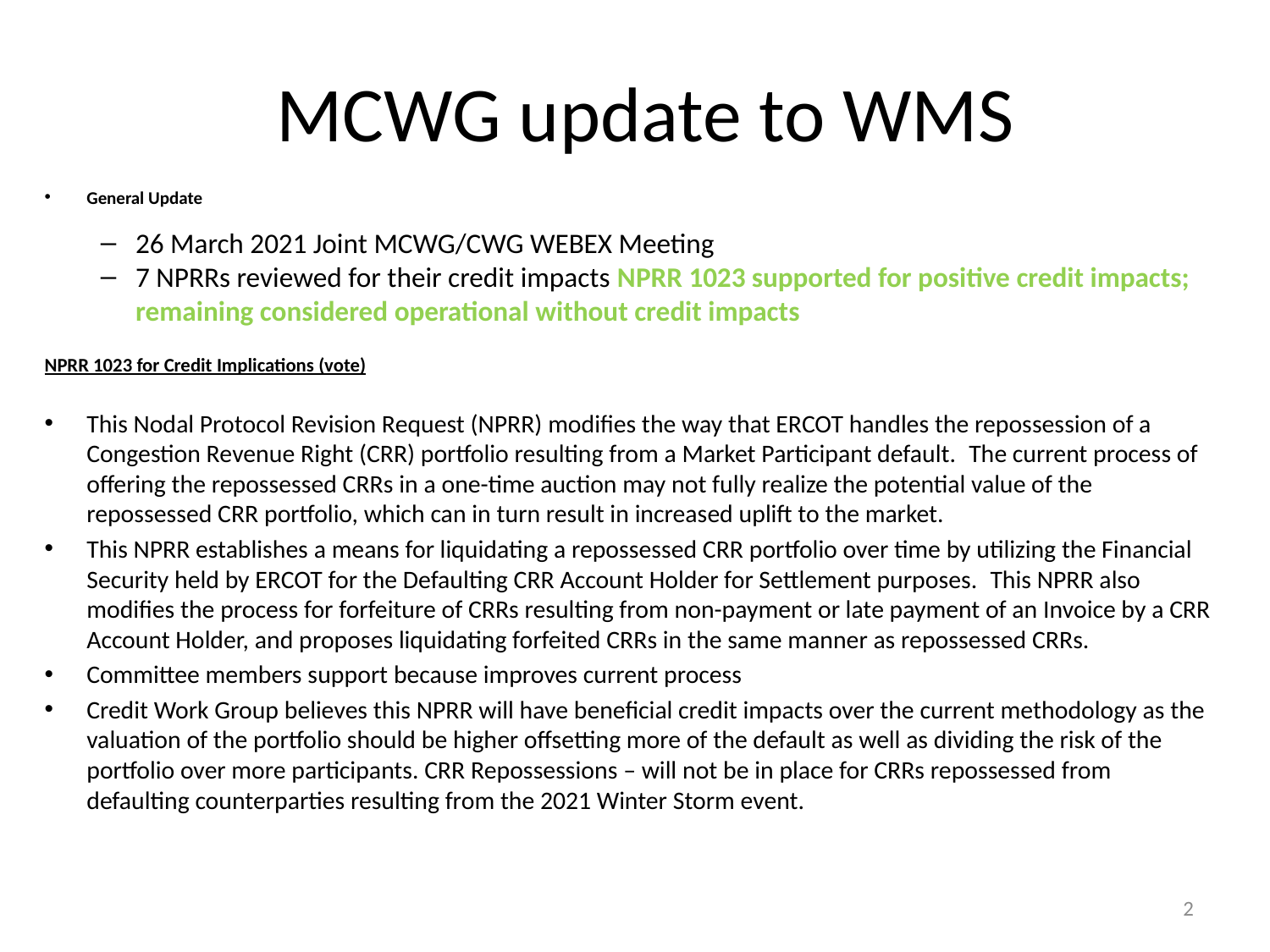

# MCWG update to WMS
General Update

26 March 2021 Joint MCWG/CWG WEBEX Meeting
7 NPRRs reviewed for their credit impacts NPRR 1023 supported for positive credit impacts; remaining considered operational without credit impacts

NPRR 1023 for Credit Implications (vote)

This Nodal Protocol Revision Request (NPRR) modifies the way that ERCOT handles the repossession of a Congestion Revenue Right (CRR) portfolio resulting from a Market Participant default.  The current process of offering the repossessed CRRs in a one-time auction may not fully realize the potential value of the repossessed CRR portfolio, which can in turn result in increased uplift to the market.
This NPRR establishes a means for liquidating a repossessed CRR portfolio over time by utilizing the Financial Security held by ERCOT for the Defaulting CRR Account Holder for Settlement purposes.  This NPRR also modifies the process for forfeiture of CRRs resulting from non-payment or late payment of an Invoice by a CRR Account Holder, and proposes liquidating forfeited CRRs in the same manner as repossessed CRRs.
Committee members support because improves current process
Credit Work Group believes this NPRR will have beneficial credit impacts over the current methodology as the valuation of the portfolio should be higher offsetting more of the default as well as dividing the risk of the portfolio over more participants. CRR Repossessions – will not be in place for CRRs repossessed from defaulting counterparties resulting from the 2021 Winter Storm event.
2